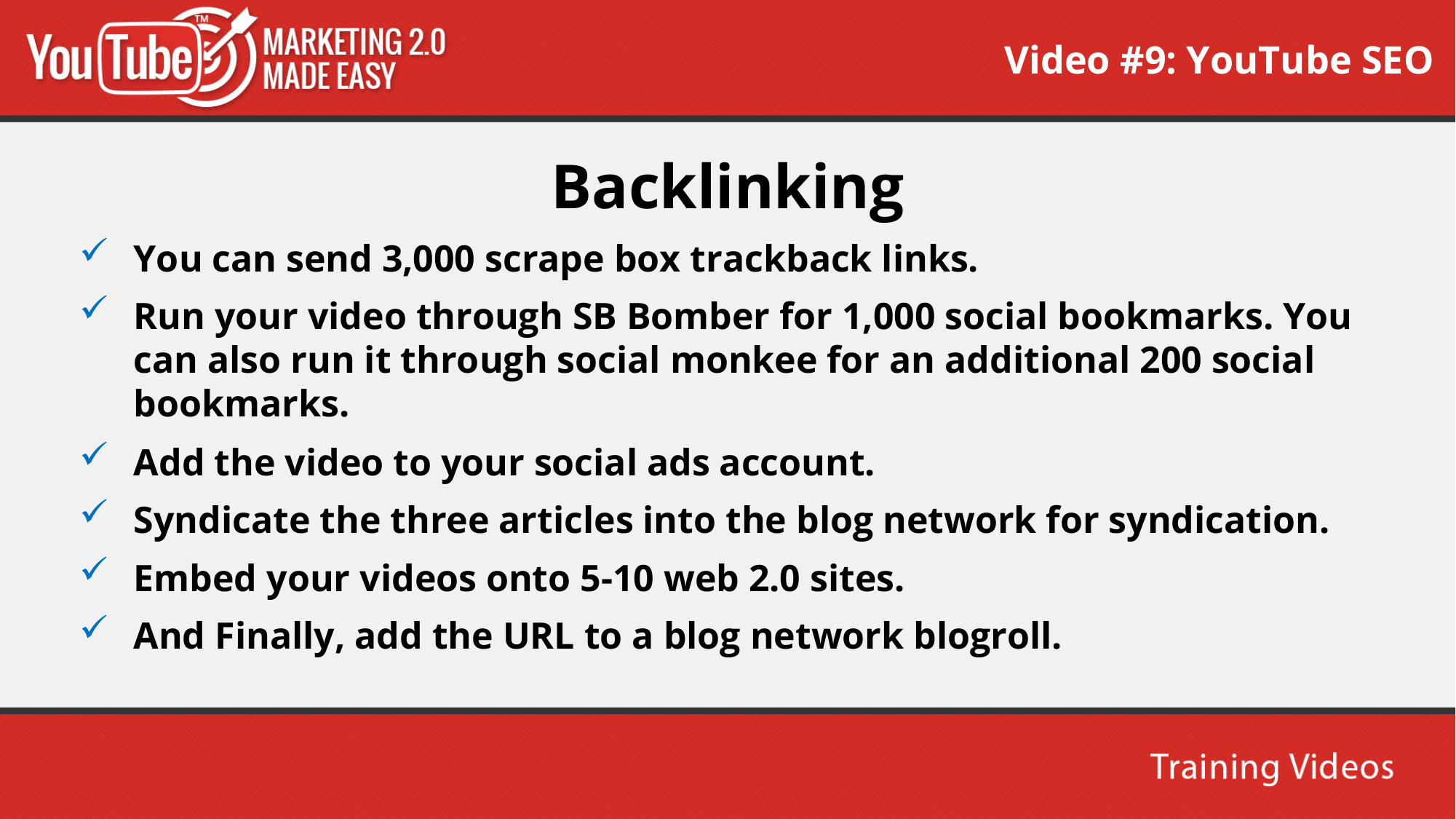

Video #9: YouTube SEO
Backlinking
You can send 3,000 scrape box trackback links.
Run your video through SB Bomber for 1,000 social bookmarks. You can also run it through social monkee for an additional 200 social bookmarks.
Add the video to your social ads account.
Syndicate the three articles into the blog network for syndication.
Embed your videos onto 5-10 web 2.0 sites.
And Finally, add the URL to a blog network blogroll.